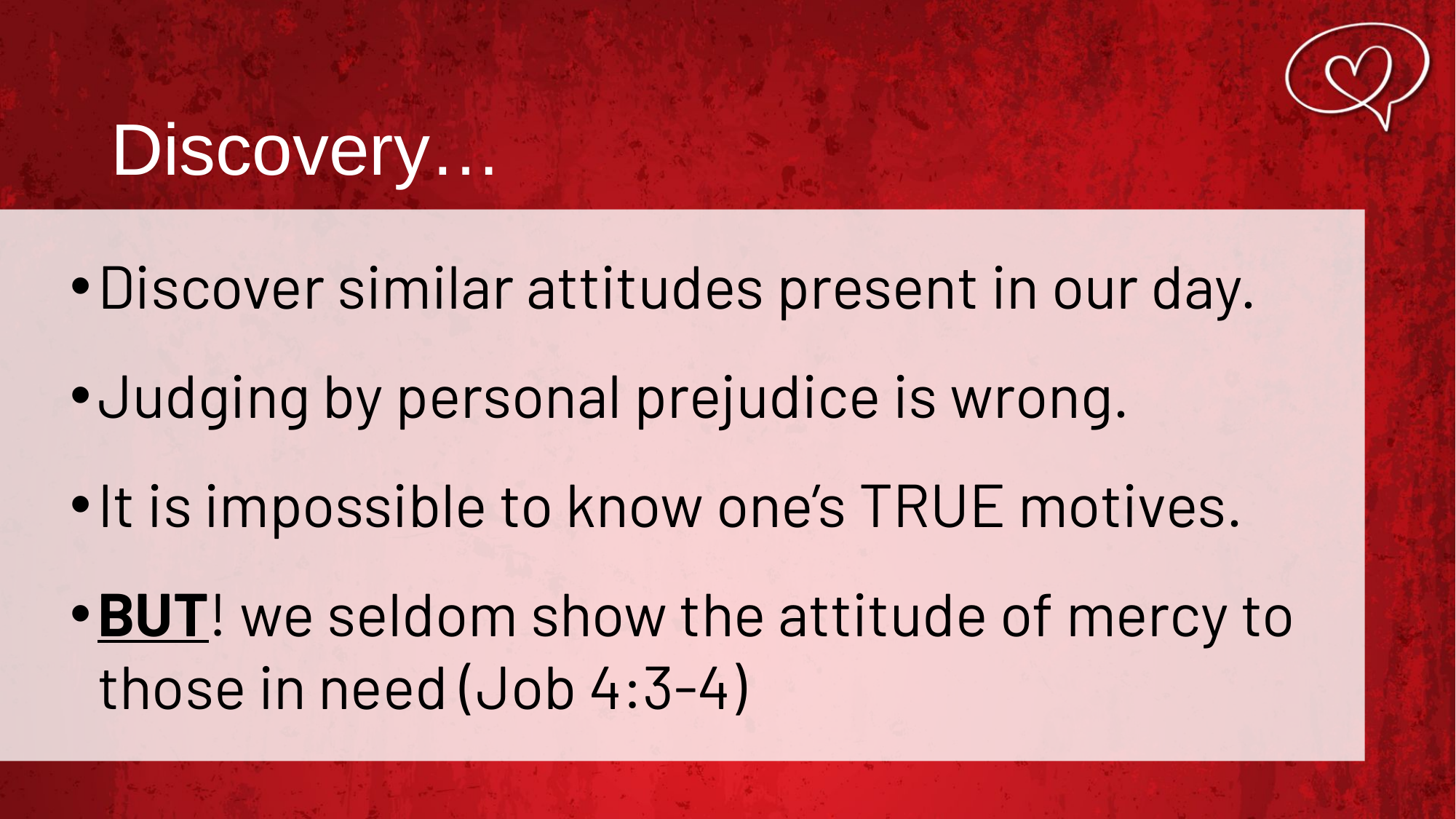

# Discovery…
Discover similar attitudes present in our day.
Judging by personal prejudice is wrong.
It is impossible to know one’s TRUE motives.
BUT! we seldom show the attitude of mercy to those in need (Job 4:3-4)